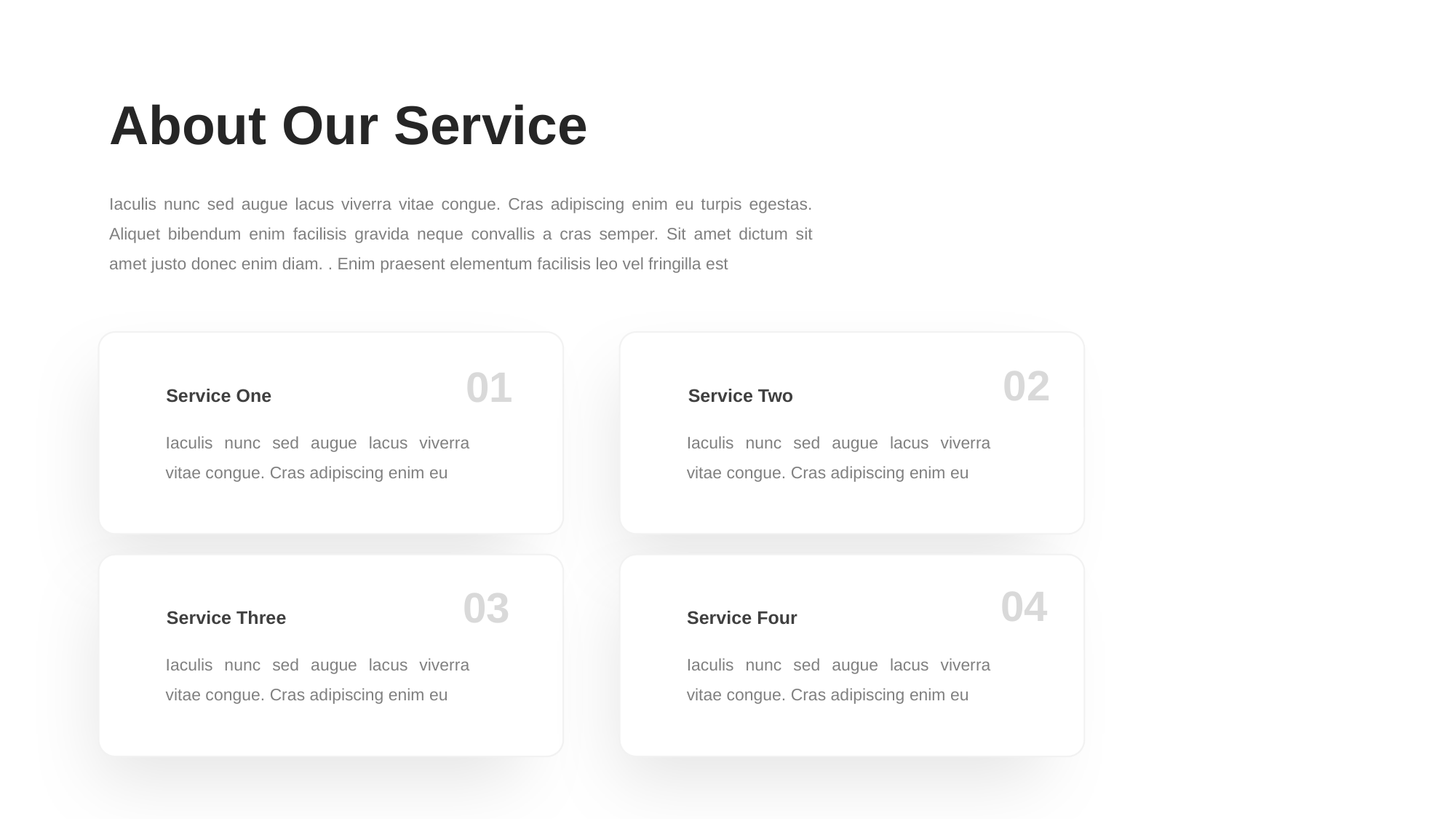

About Our Service
Iaculis nunc sed augue lacus viverra vitae congue. Cras adipiscing enim eu turpis egestas. Aliquet bibendum enim facilisis gravida neque convallis a cras semper. Sit amet dictum sit amet justo donec enim diam. . Enim praesent elementum facilisis leo vel fringilla est

02
01
Service One
Service Two
Iaculis nunc sed augue lacus viverra vitae congue. Cras adipiscing enim eu
Iaculis nunc sed augue lacus viverra vitae congue. Cras adipiscing enim eu

04
03
Service Three
Service Four
Iaculis nunc sed augue lacus viverra vitae congue. Cras adipiscing enim eu
Iaculis nunc sed augue lacus viverra vitae congue. Cras adipiscing enim eu